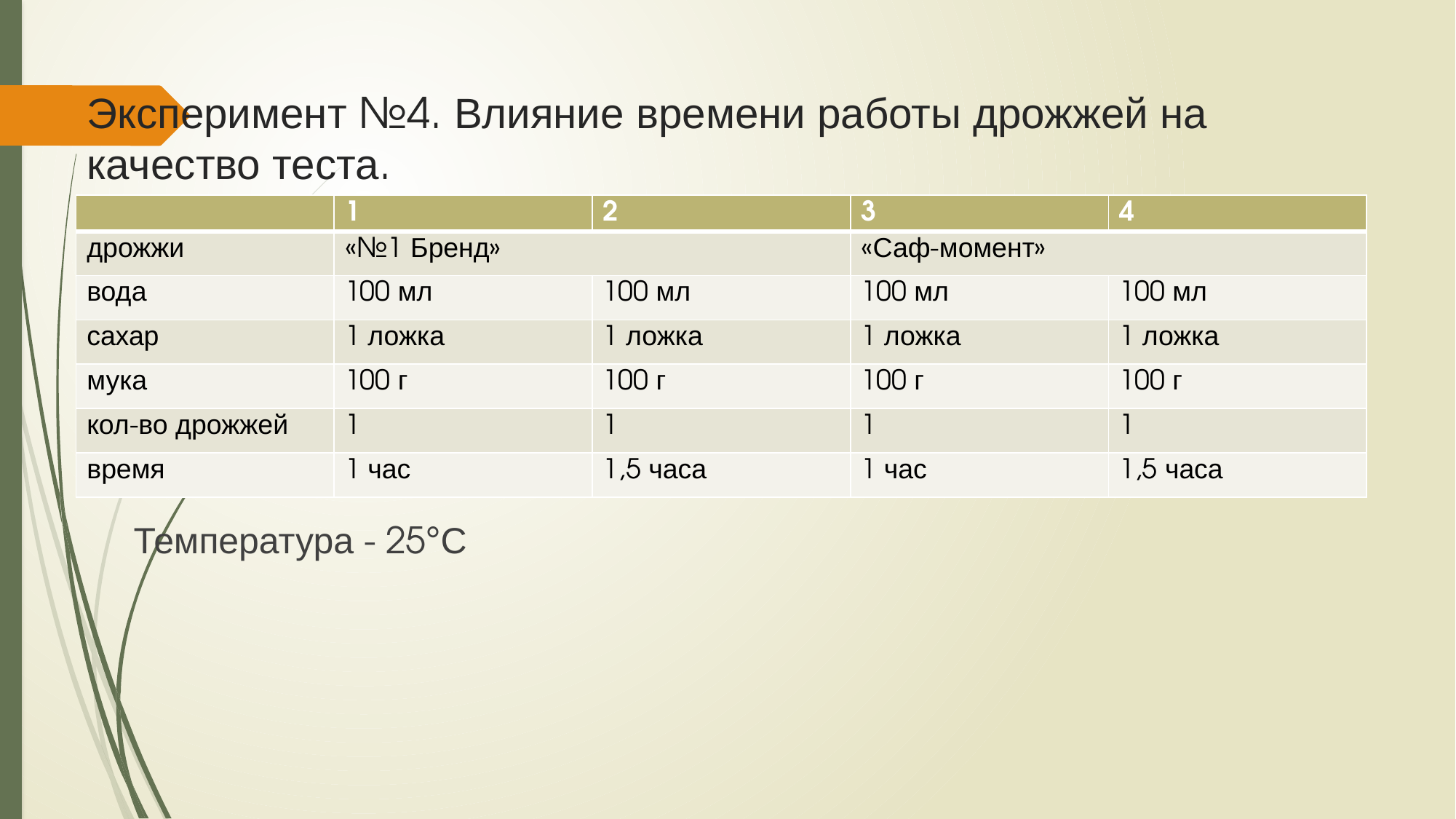

# Эксперимент №4. Влияние времени работы дрожжей на качество теста.
|  | 1 | 2 | 3 | 4 |
| --- | --- | --- | --- | --- |
| дрожжи | «№1 Бренд» |  | «Саф-момент» |  |
| вода | 100 мл | 100 мл | 100 мл | 100 мл |
| сахар | 1 ложка | 1 ложка | 1 ложка | 1 ложка |
| мука | 100 г | 100 г | 100 г | 100 г |
| кол-во дрожжей | 1 | 1 | 1 | 1 |
| время | 1 час | 1,5 часа | 1 час | 1,5 часа |
Температура - 25°С